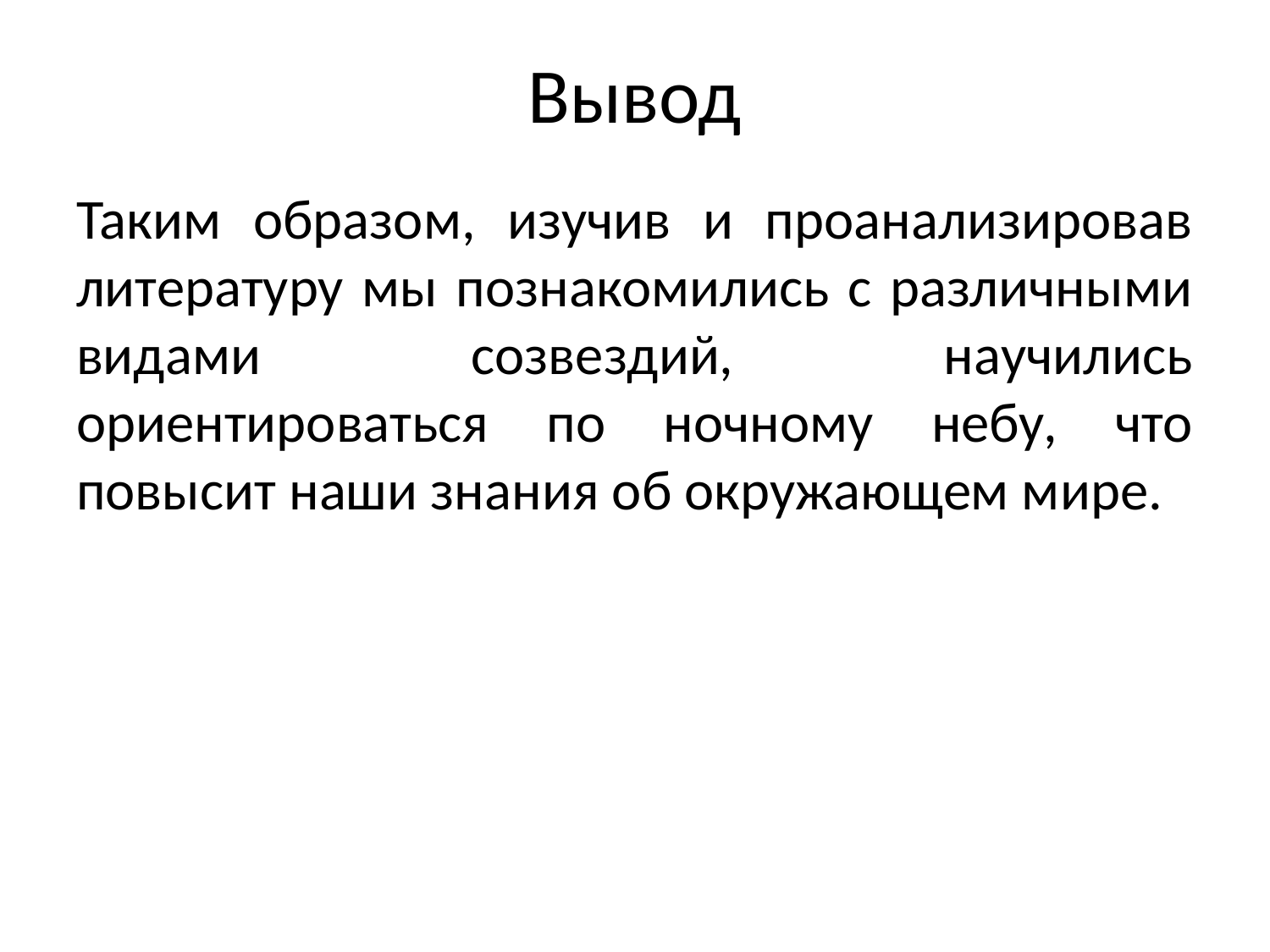

# Вывод
Таким образом, изучив и проанализировав литературу мы познакомились с различными видами созвездий, научились ориентироваться по ночному небу, что повысит наши знания об окружающем мире.